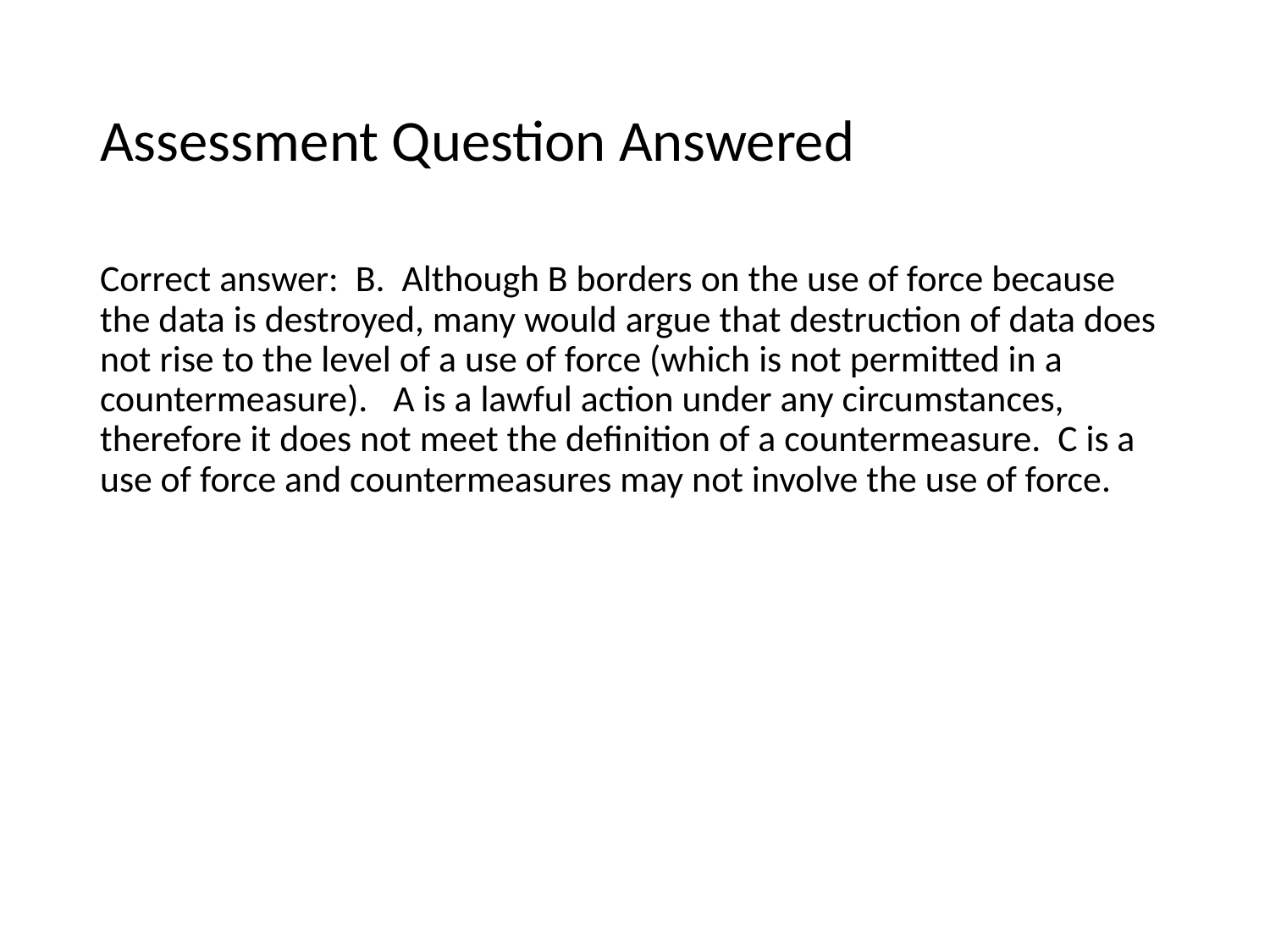

# Assessment Question Answered
Correct answer:  B.  Although B borders on the use of force because the data is destroyed, many would argue that destruction of data does not rise to the level of a use of force (which is not permitted in a countermeasure).   A is a lawful action under any circumstances, therefore it does not meet the definition of a countermeasure.  C is a use of force and countermeasures may not involve the use of force.